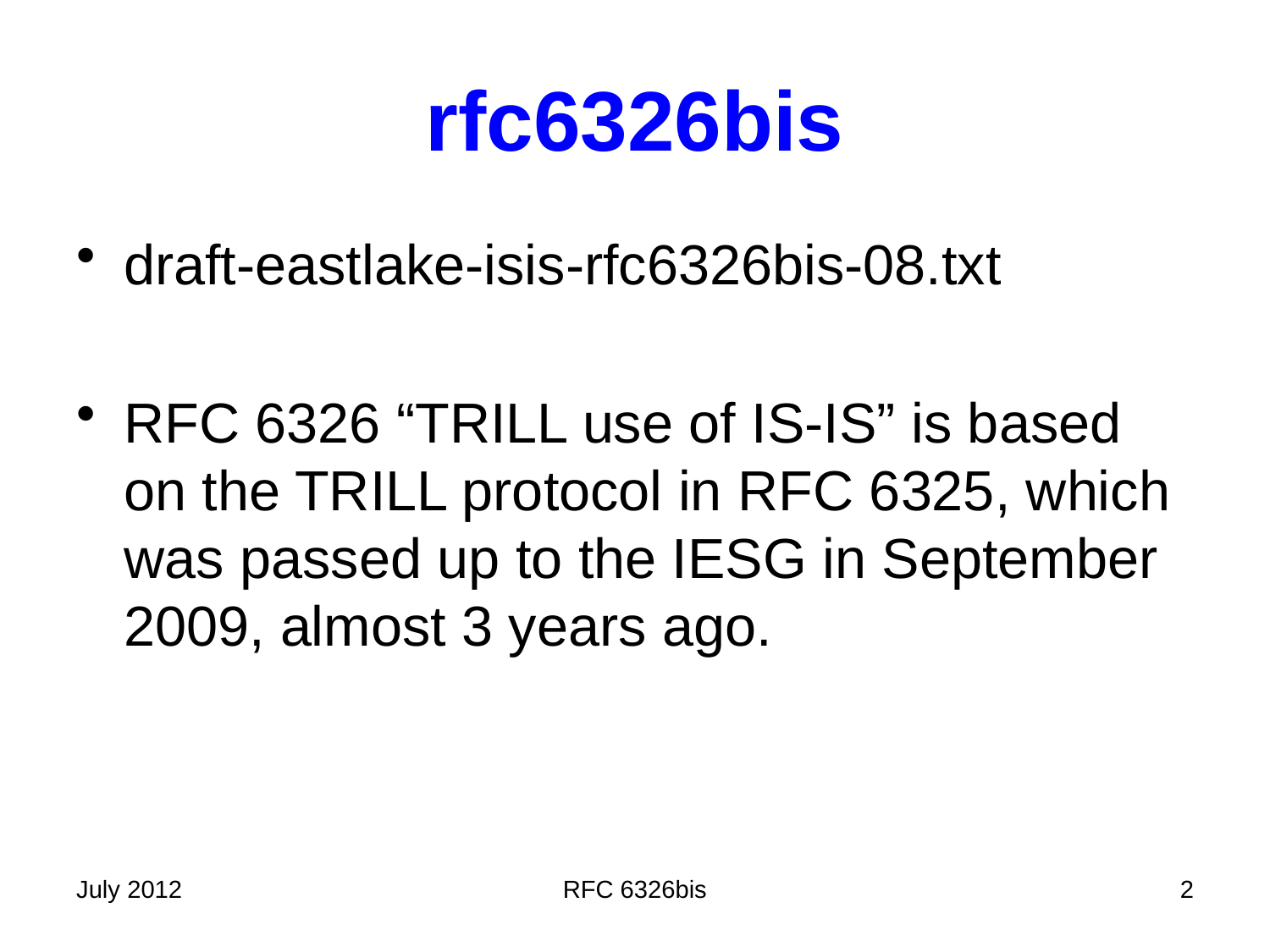

# rfc6326bis
draft-eastlake-isis-rfc6326bis-08.txt

RFC 6326 “TRILL use of IS-IS” is based on the TRILL protocol in RFC 6325, which was passed up to the IESG in September 2009, almost 3 years ago.

July 2012
RFC 6326bis
2